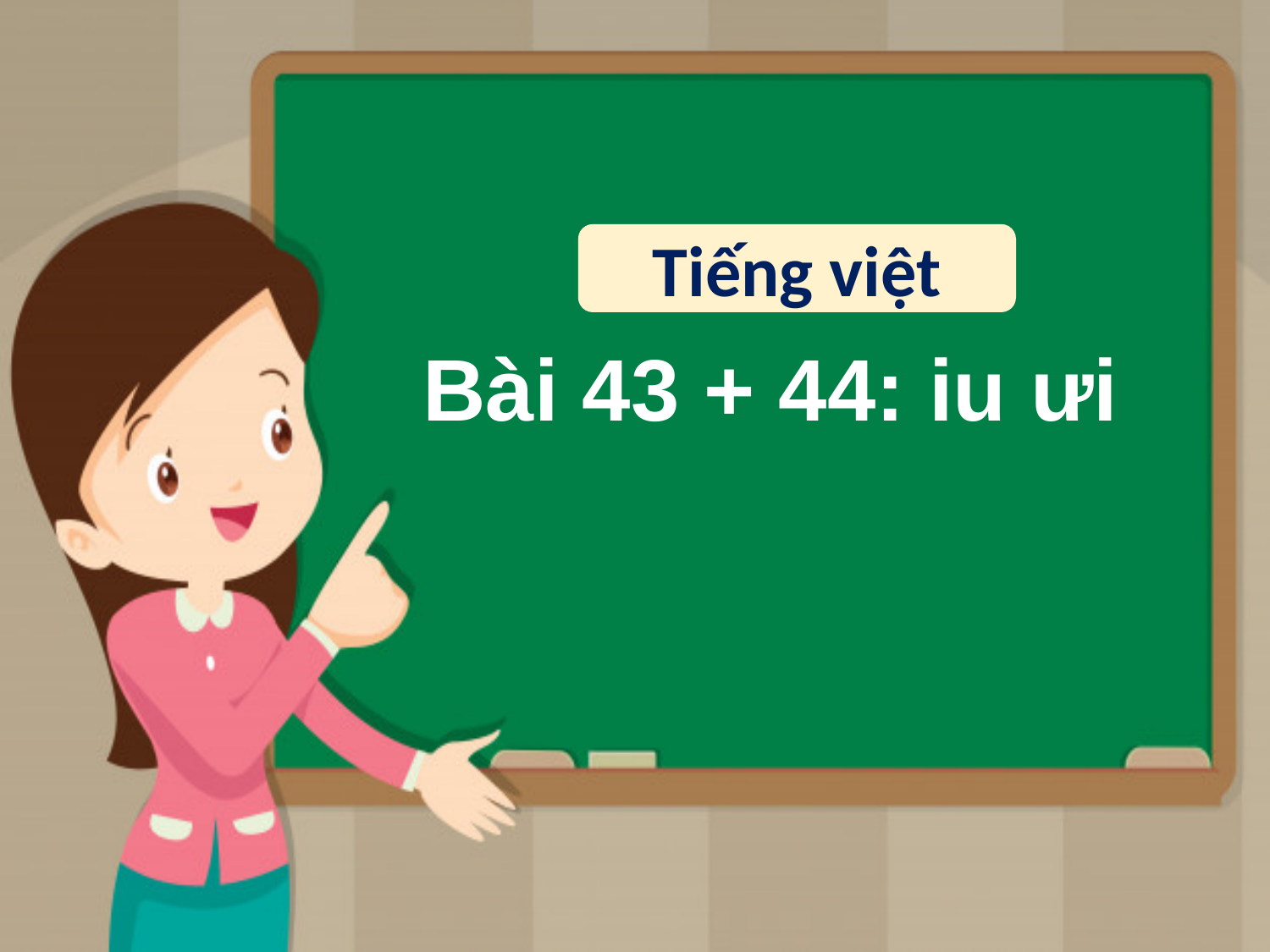

Tiếng việt
Bài 43 + 44: iu ưi